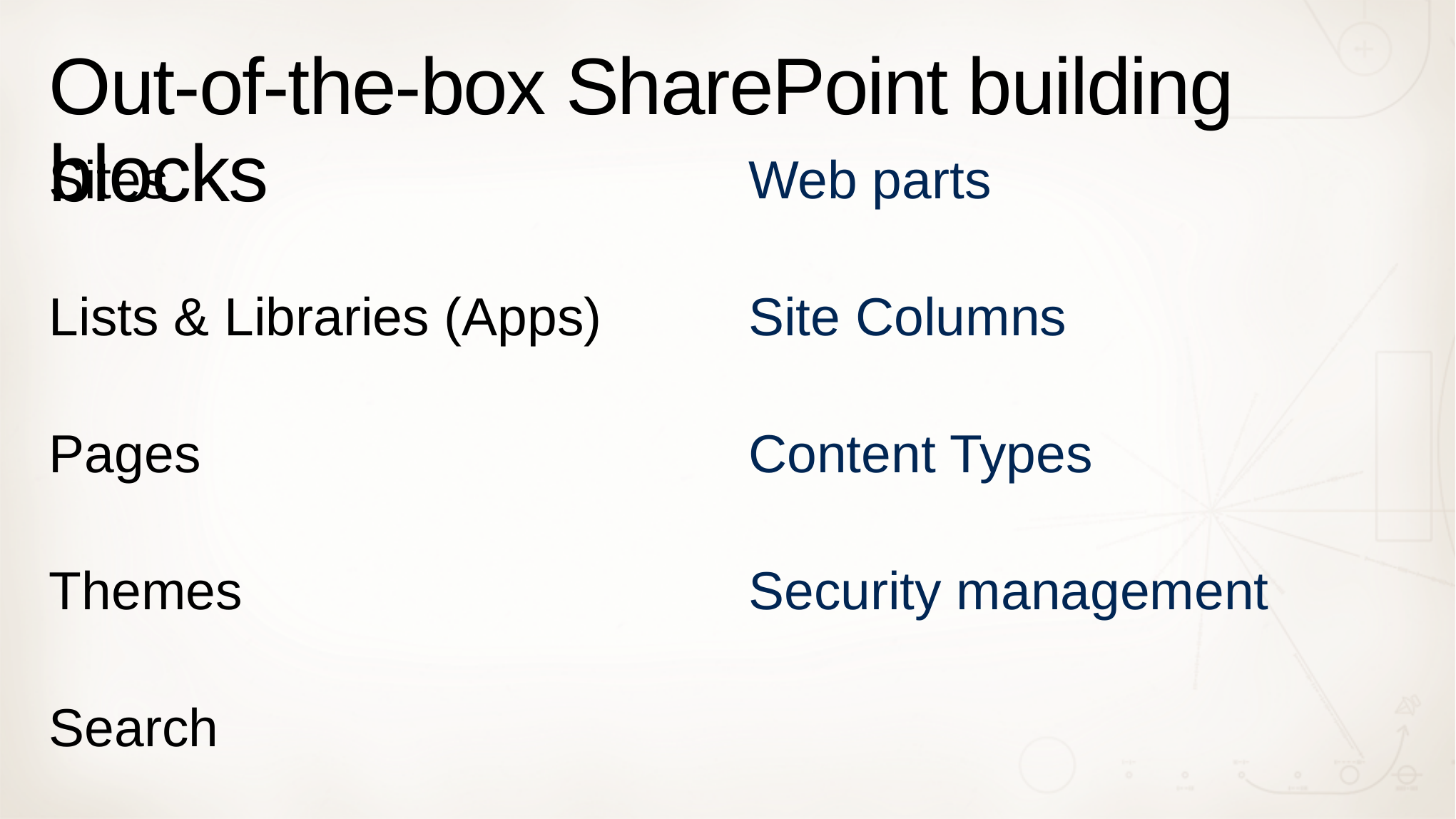

# Out-of-the-box SharePoint building blocks
Sites

Lists & Libraries (Apps)

Pages

Themes

Search
Web parts

Site Columns

Content Types

Security management